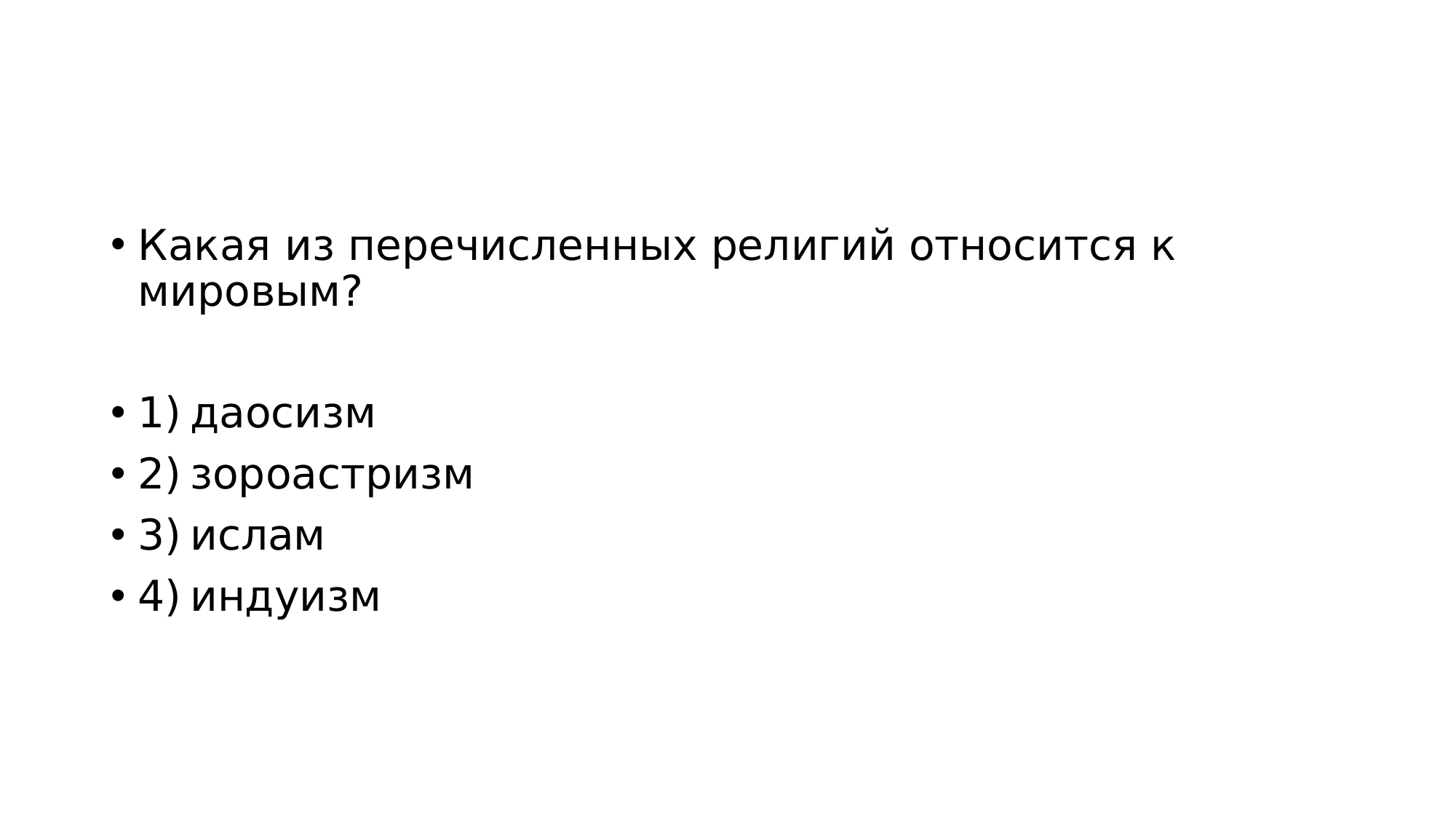

#
Какая из перечисленных религий относится к мировым?

1) даосизм
2) зороастризм
3) ислам
4) индуизм